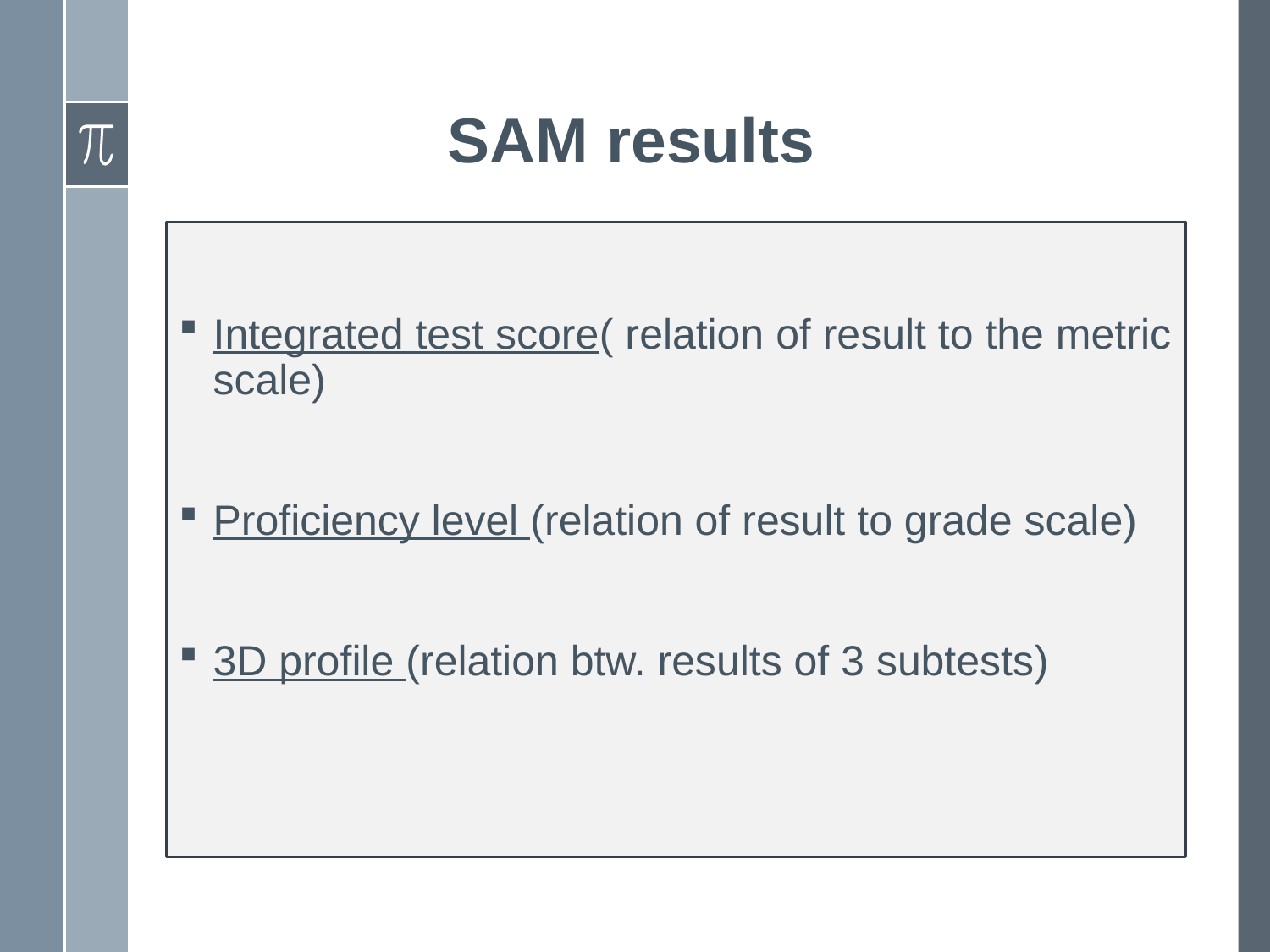

# SAM results

Integrated test score( relation of result to the metric scale)

Proficiency level (relation of result to grade scale)

3D profile (relation btw. results of 3 subtests)